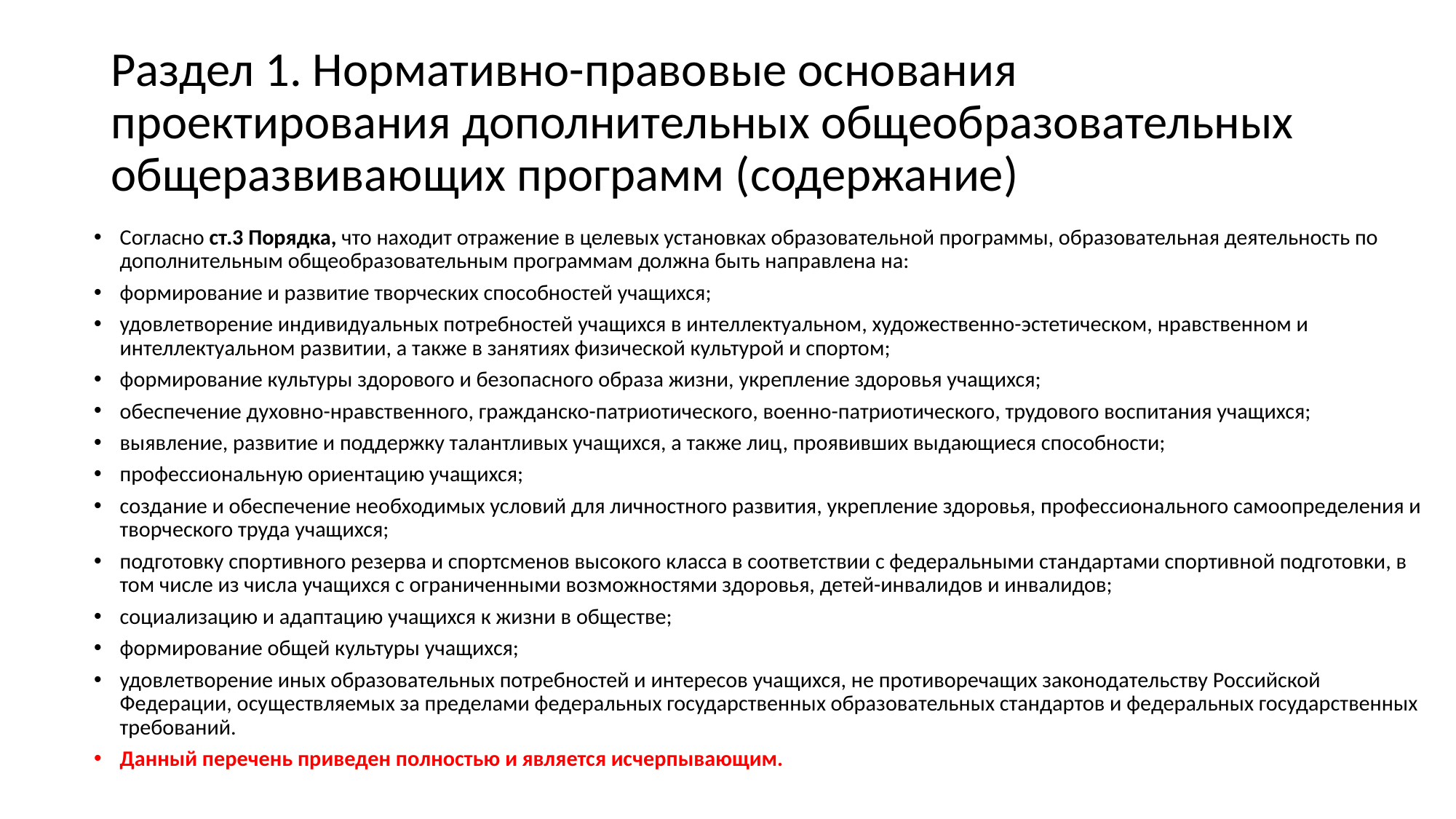

# Раздел 1. Нормативно-правовые основания проектирования дополнительных общеобразовательных общеразвивающих программ (содержание)
Согласно ст.3 Порядка, что находит отражение в целевых установках образовательной программы, образовательная деятельность по дополнительным общеобразовательным программам должна быть направлена на:
формирование и развитие творческих способностей учащихся;
удовлетворение индивидуальных потребностей учащихся в интеллектуальном, художественно-эстетическом, нравственном и интеллектуальном развитии, а также в занятиях физической культурой и спортом;
формирование культуры здорового и безопасного образа жизни, укрепление здоровья учащихся;
обеспечение духовно-нравственного, гражданско-патриотического, военно-патриотического, трудового воспитания учащихся;
выявление, развитие и поддержку талантливых учащихся, а также лиц, проявивших выдающиеся способности;
профессиональную ориентацию учащихся;
создание и обеспечение необходимых условий для личностного развития, укрепление здоровья, профессионального самоопределения и творческого труда учащихся;
подготовку спортивного резерва и спортсменов высокого класса в соответствии с федеральными стандартами спортивной подготовки, в том числе из числа учащихся с ограниченными возможностями здоровья, детей-инвалидов и инвалидов;
социализацию и адаптацию учащихся к жизни в обществе;
формирование общей культуры учащихся;
удовлетворение иных образовательных потребностей и интересов учащихся, не противоречащих законодательству Российской Федерации, осуществляемых за пределами федеральных государственных образовательных стандартов и федеральных государственных требований.
Данный перечень приведен полностью и является исчерпывающим.